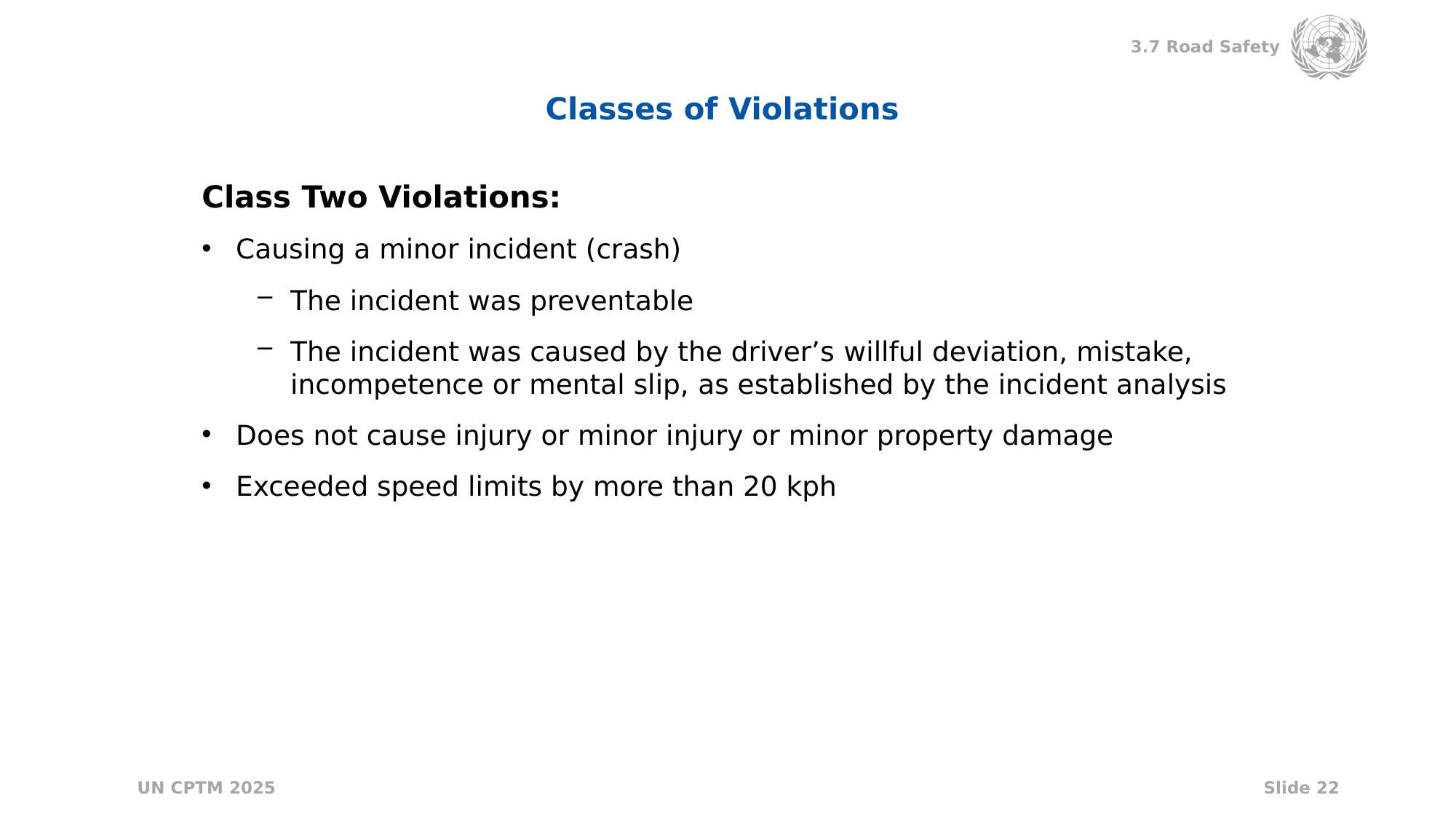

Classes of Violations
Class Two Violations:
Causing a minor incident (crash)
The incident was preventable
The incident was caused by the driver’s willful deviation, mistake, incompetence or mental slip, as established by the incident analysis
Does not cause injury or minor injury or minor property damage
Exceeded speed limits by more than 20 kph